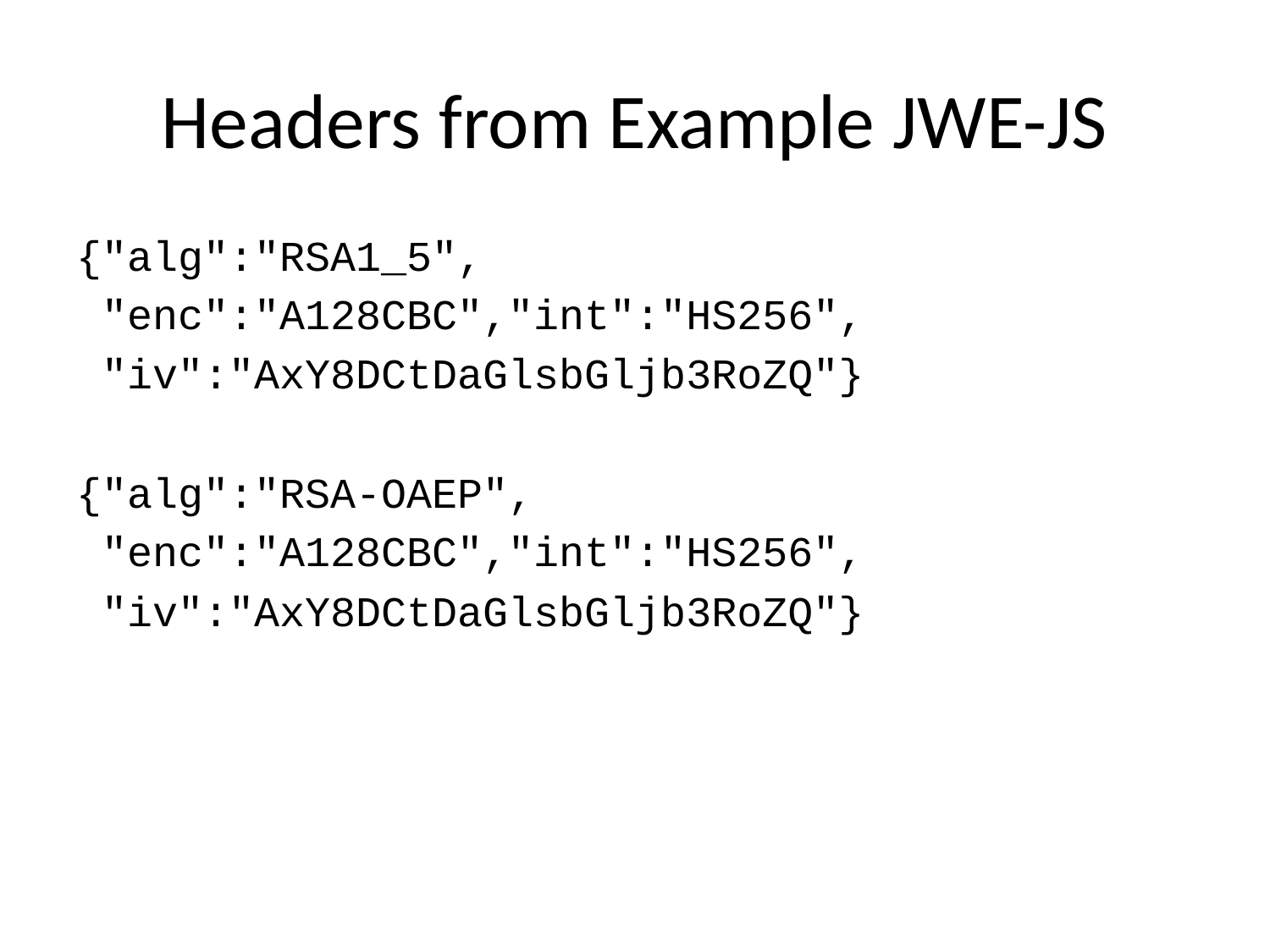

# Headers from Example JWE-JS
{"alg":"RSA1_5",
 "enc":"A128CBC","int":"HS256",
 "iv":"AxY8DCtDaGlsbGljb3RoZQ"}

{"alg":"RSA-OAEP",
 "enc":"A128CBC","int":"HS256",
 "iv":"AxY8DCtDaGlsbGljb3RoZQ"}